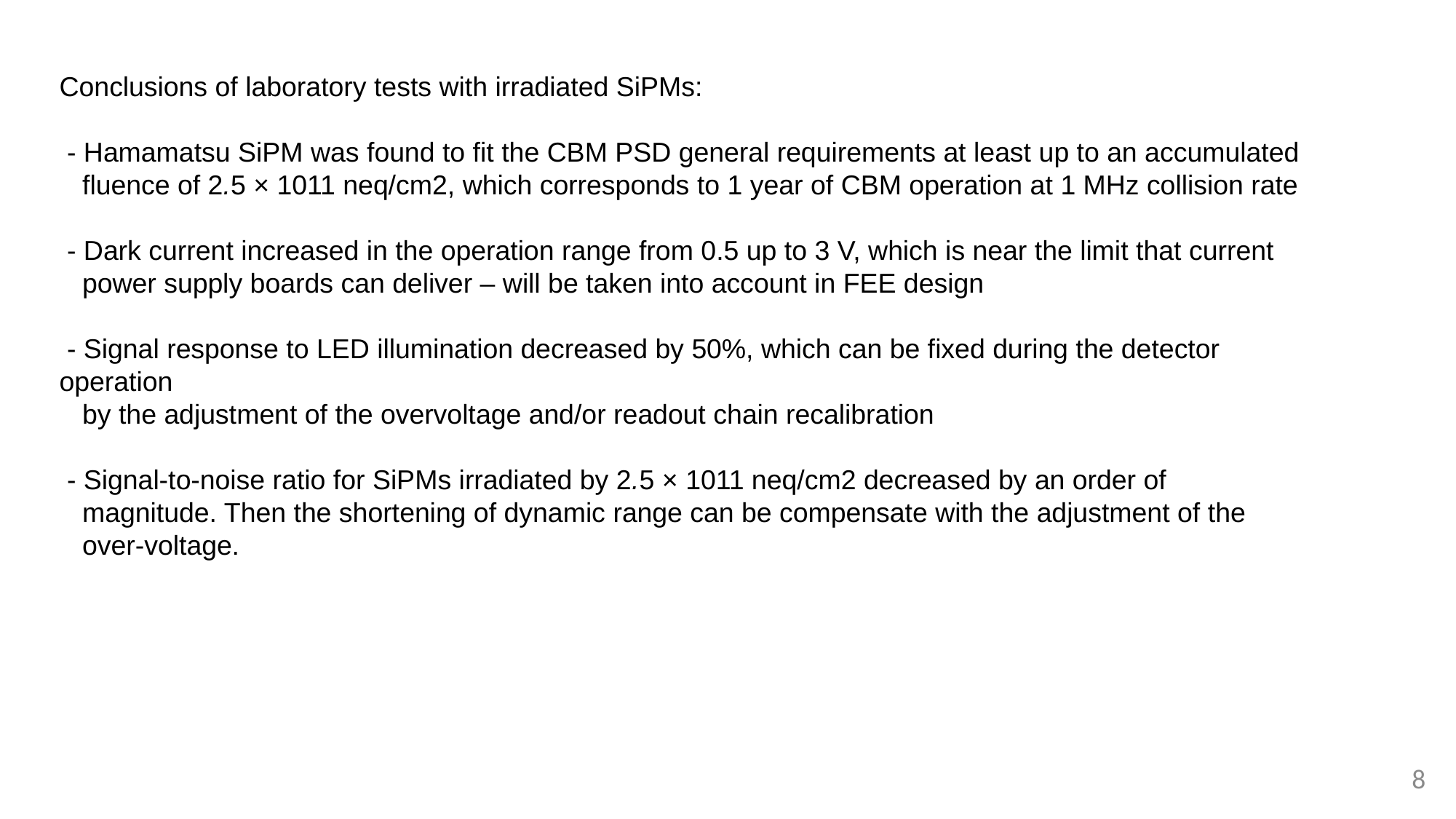

Conclusions of laboratory tests with irradiated SiPMs:

 - Hamamatsu SiPM was found to fit the CBM PSD general requirements at least up to an accumulated
   fluence of 2.5 × 1011 neq/cm2, which corresponds to 1 year of CBM operation at 1 MHz collision rate

 - Dark current increased in the operation range from 0.5 up to 3 V, which is near the limit that current
   power supply boards can deliver – will be taken into account in FEE design

 - Signal response to LED illumination decreased by 50%, which can be fixed during the detector operation
   by the adjustment of the overvoltage and/or readout chain recalibration

 - Signal-to-noise ratio for SiPMs irradiated by 2.5 × 1011 neq/cm2 decreased by an order of
   magnitude. Then the shortening of dynamic range can be compensate with the adjustment of the
   over-voltage.
8